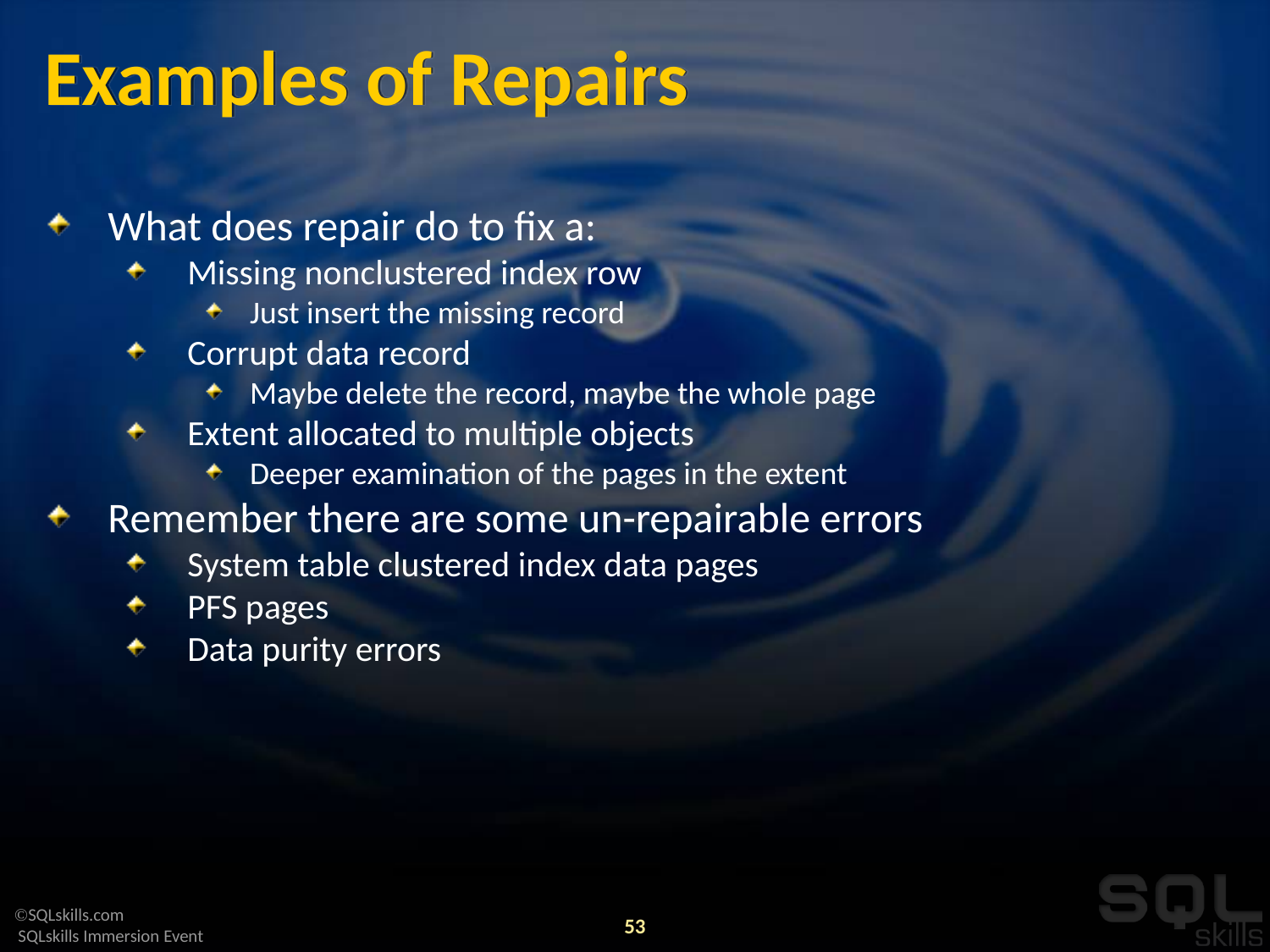

# Examples of Repairs
What does repair do to fix a:
Missing nonclustered index row
Just insert the missing record
Corrupt data record
Maybe delete the record, maybe the whole page
Extent allocated to multiple objects
Deeper examination of the pages in the extent
Remember there are some un-repairable errors
System table clustered index data pages
PFS pages
Data purity errors
53